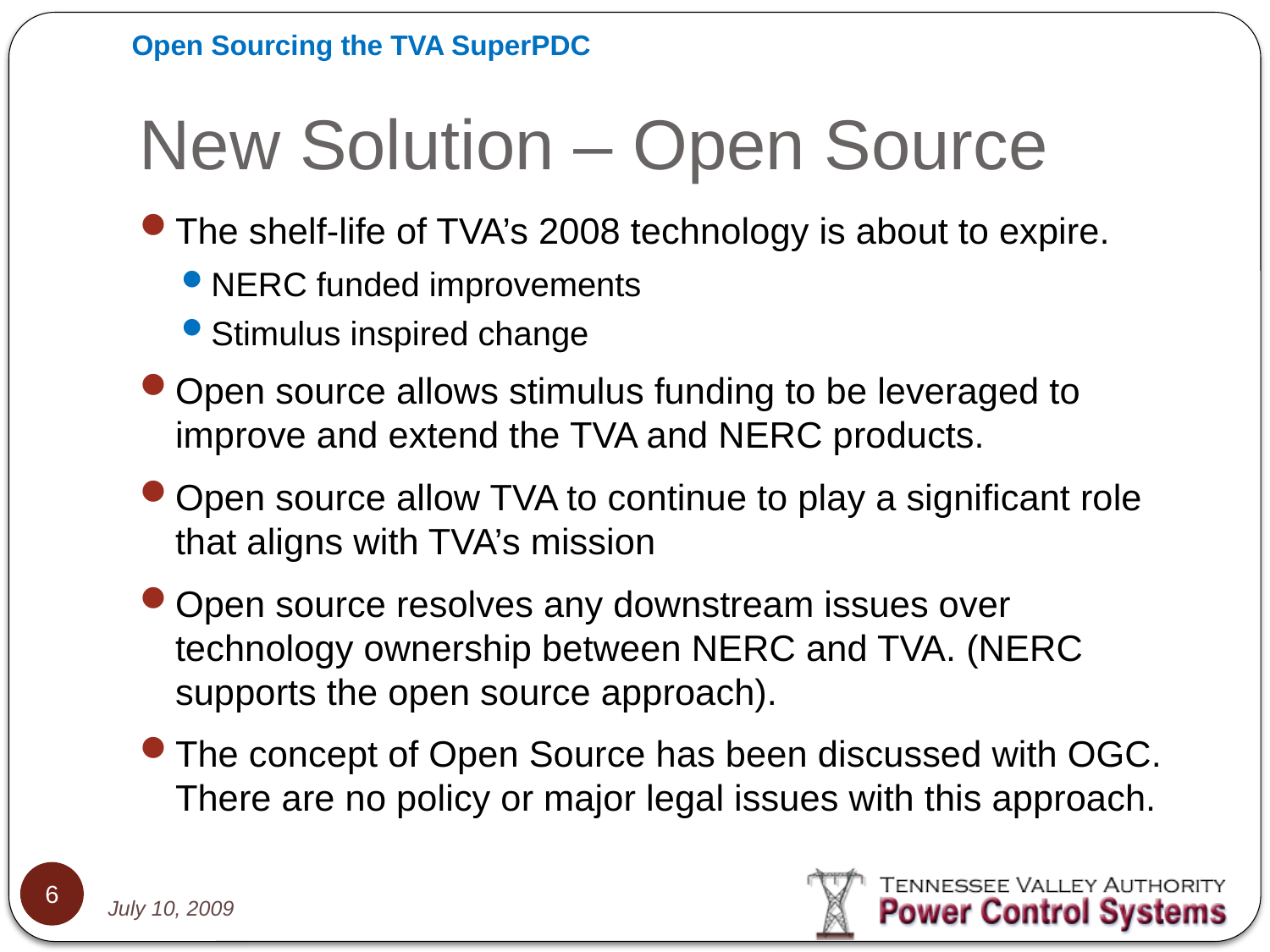

# New Solution – Open Source
The shelf-life of TVA’s 2008 technology is about to expire.
NERC funded improvements
Stimulus inspired change
Open source allows stimulus funding to be leveraged to improve and extend the TVA and NERC products.
Open source allow TVA to continue to play a significant role that aligns with TVA’s mission
Open source resolves any downstream issues over technology ownership between NERC and TVA. (NERC supports the open source approach).
The concept of Open Source has been discussed with OGC.  There are no policy or major legal issues with this approach.
6